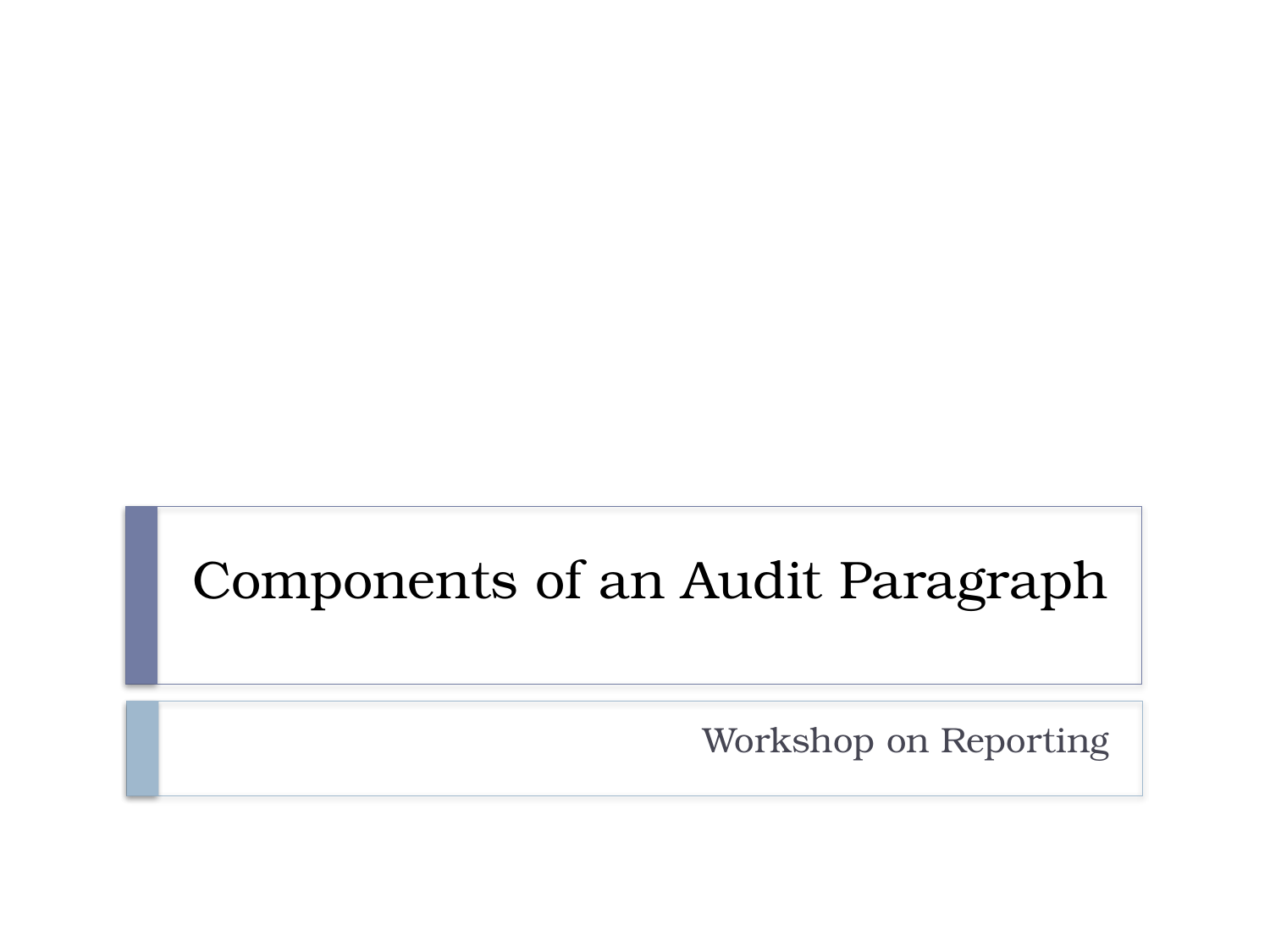

# Components of an Audit Paragraph
Workshop on Reporting